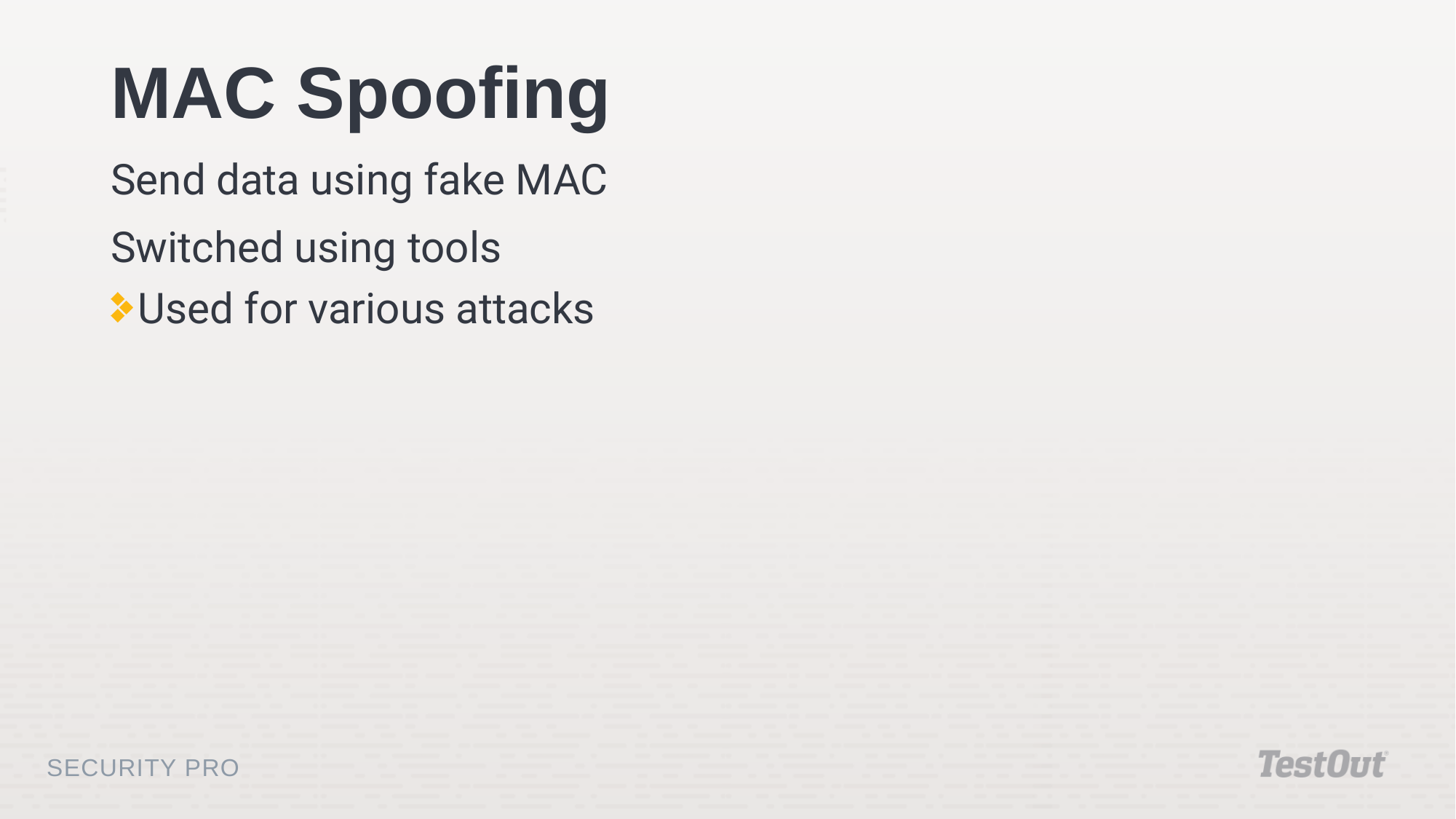

# MAC Spoofing
Send data using fake MAC
Switched using tools
Used for various attacks
Security Pro